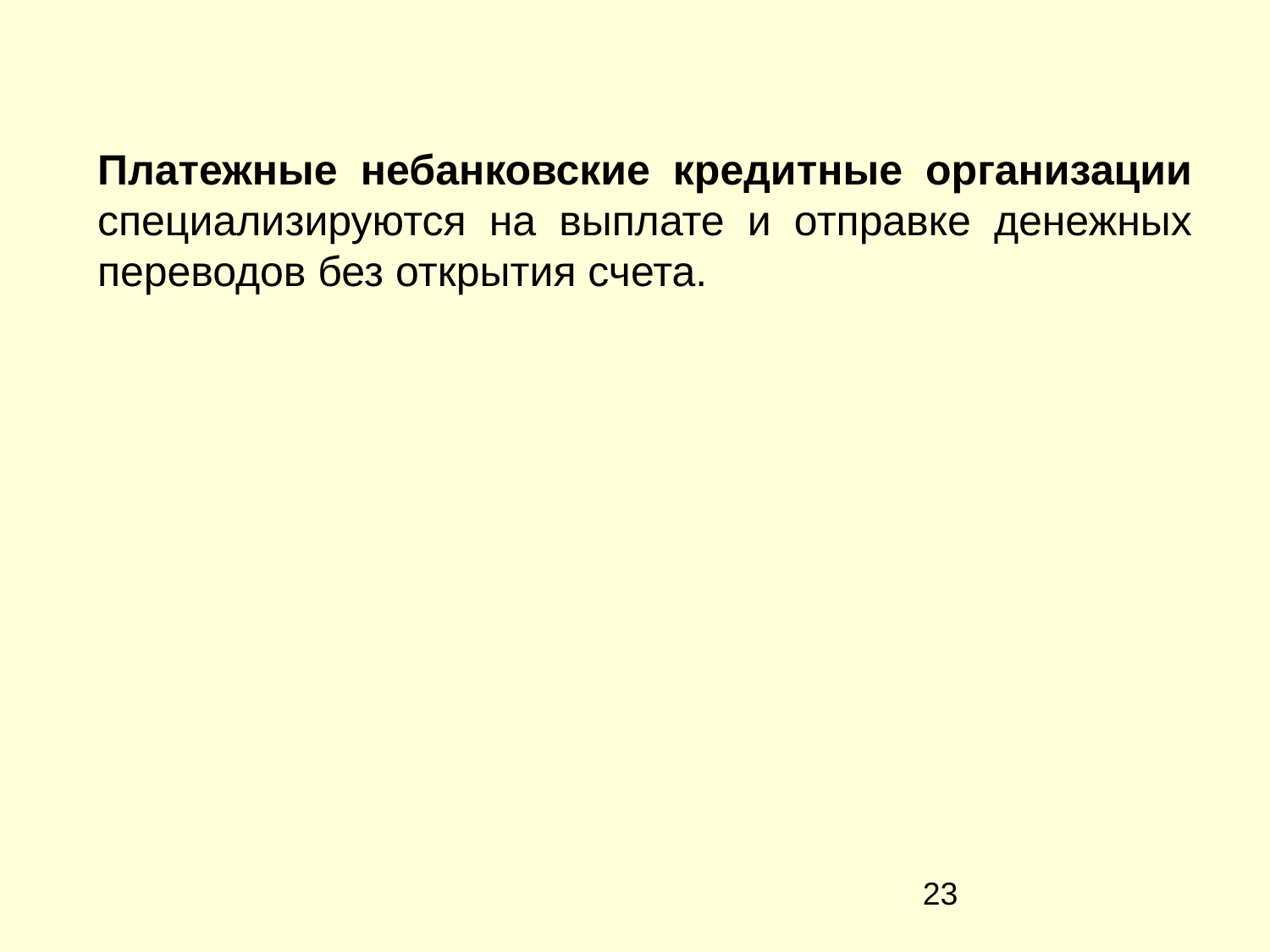

Платежные небанковские кредитные организации специализируются на выплате и отправке денежных переводов без открытия счета.
23